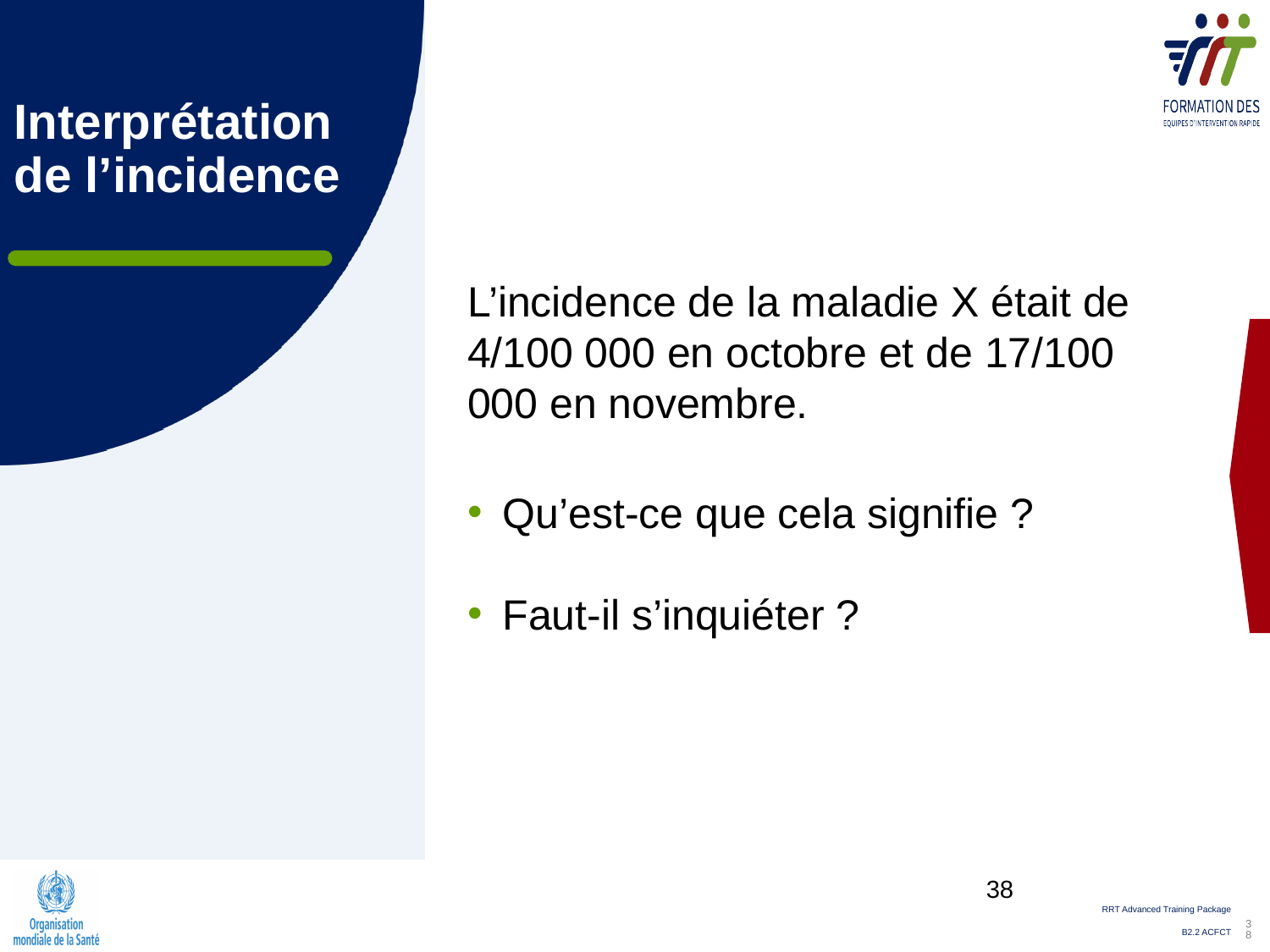

# Interprétation de l’incidence

L’incidence de la maladie X était de 4/100 000 en octobre et de 17/100 000 en novembre.

Qu’est-ce que cela signifie ?

Faut-il s’inquiéter ?
38